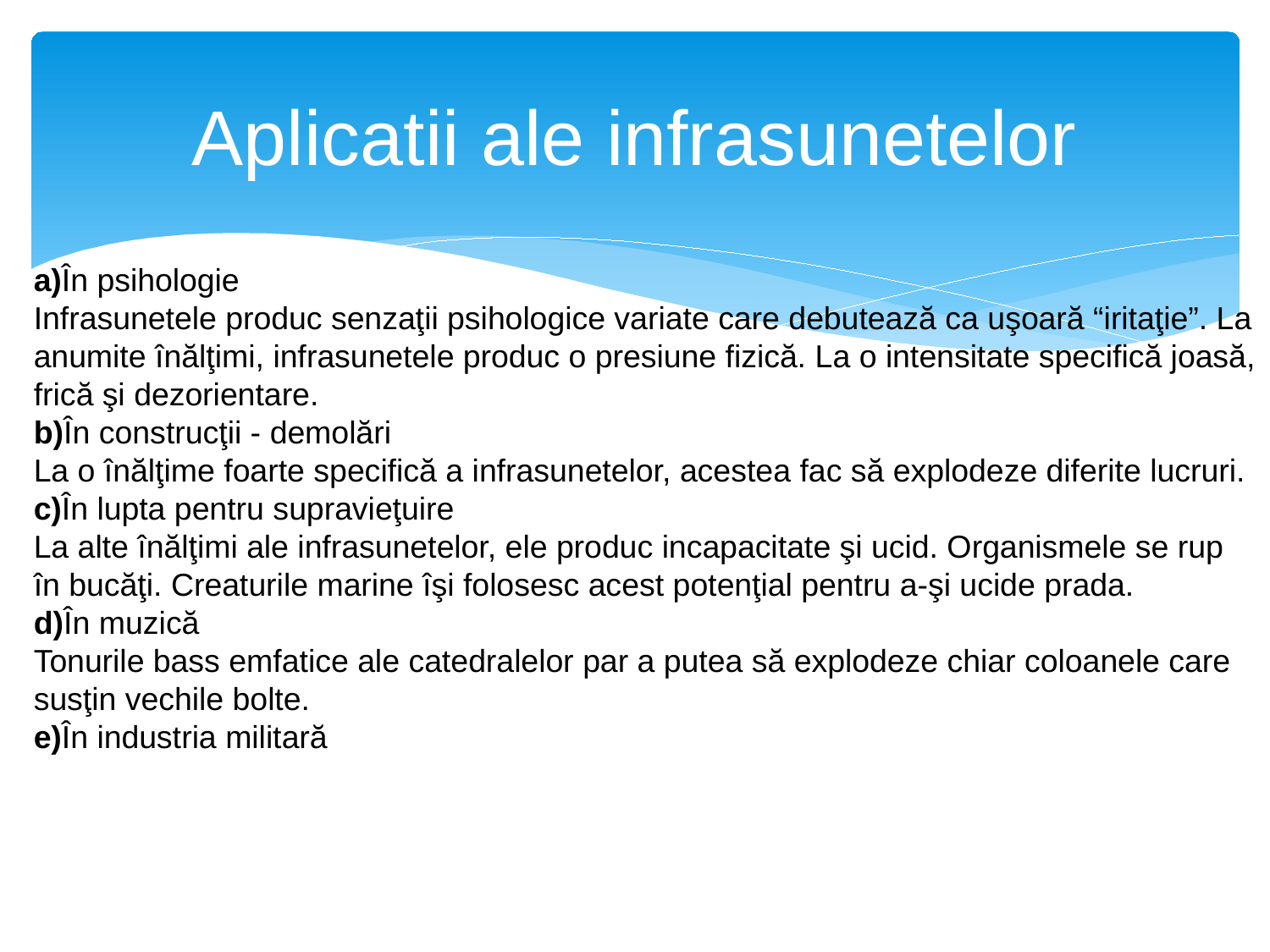

# Aplicatii ale infrasunetelor
a)În psihologie
Infrasunetele produc senzaţii psihologice variate care debutează ca uşoară “iritaţie”. La anumite înălţimi, infrasunetele produc o presiune fizică. La o intensitate specifică joasă, frică şi dezorientare.
b)În construcţii - demolări
La o înălţime foarte specifică a infrasunetelor, acestea fac să explodeze diferite lucruri.
c)În lupta pentru supravieţuire
La alte înălţimi ale infrasunetelor, ele produc incapacitate şi ucid. Organismele se rup în bucăţi. Creaturile marine îşi folosesc acest potenţial pentru a-şi ucide prada.
d)În muzică
Tonurile bass emfatice ale catedralelor par a putea să explodeze chiar coloanele care susţin vechile bolte.
e)În industria militară